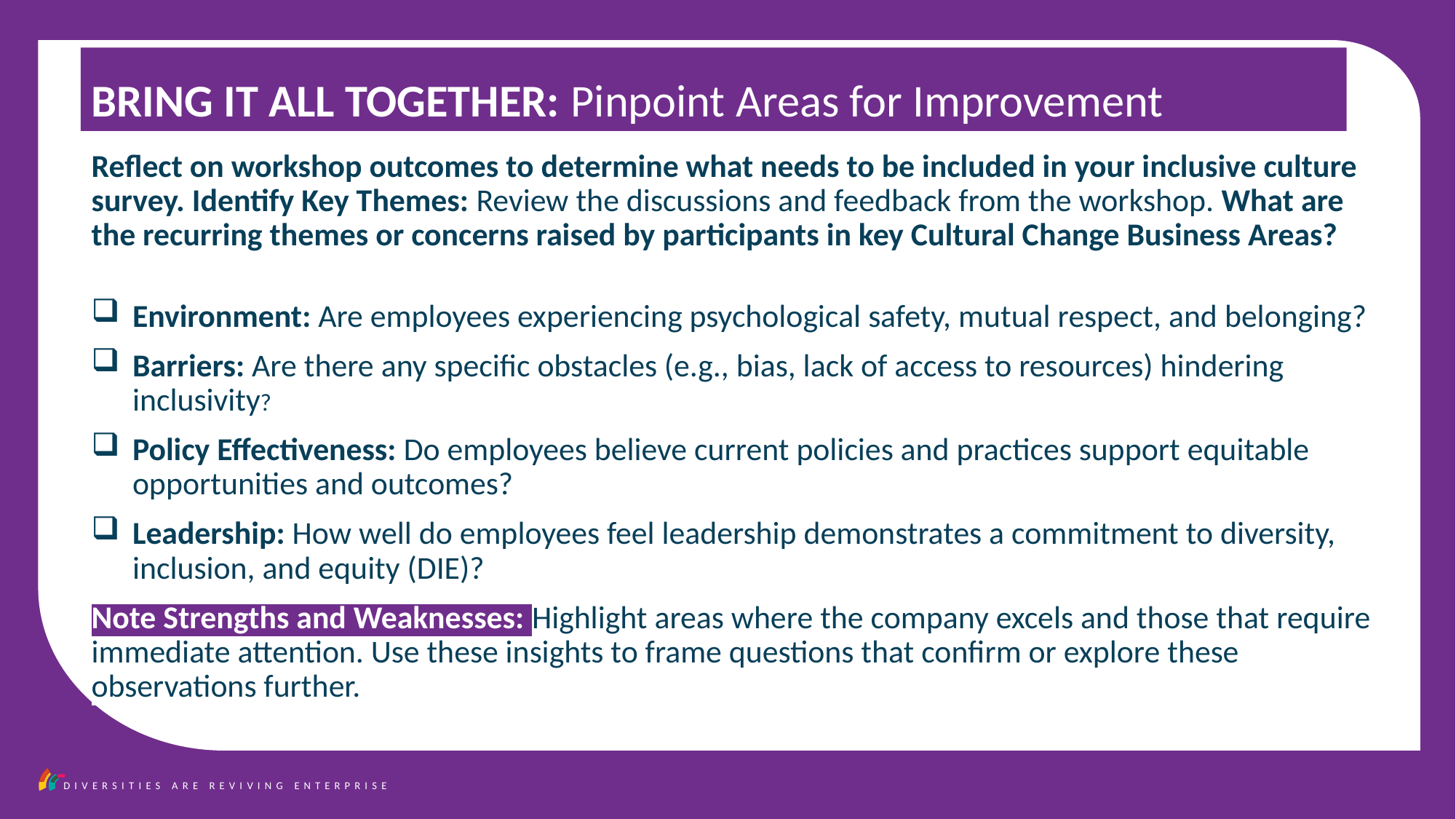

BRING IT ALL TOGETHER: Pinpoint Areas for Improvement
Reflect on workshop outcomes to determine what needs to be included in your inclusive culture survey. Identify Key Themes: Review the discussions and feedback from the workshop. What are the recurring themes or concerns raised by participants in key Cultural Change Business Areas?

Environment: Are employees experiencing psychological safety, mutual respect, and belonging?
Barriers: Are there any specific obstacles (e.g., bias, lack of access to resources) hindering inclusivity?
Policy Effectiveness: Do employees believe current policies and practices support equitable opportunities and outcomes?
Leadership: How well do employees feel leadership demonstrates a commitment to diversity, inclusion, and equity (DIE)?
Note Strengths and Weaknesses: Highlight areas where the company excels and those that require immediate attention. Use these insights to frame questions that confirm or explore these observations further.